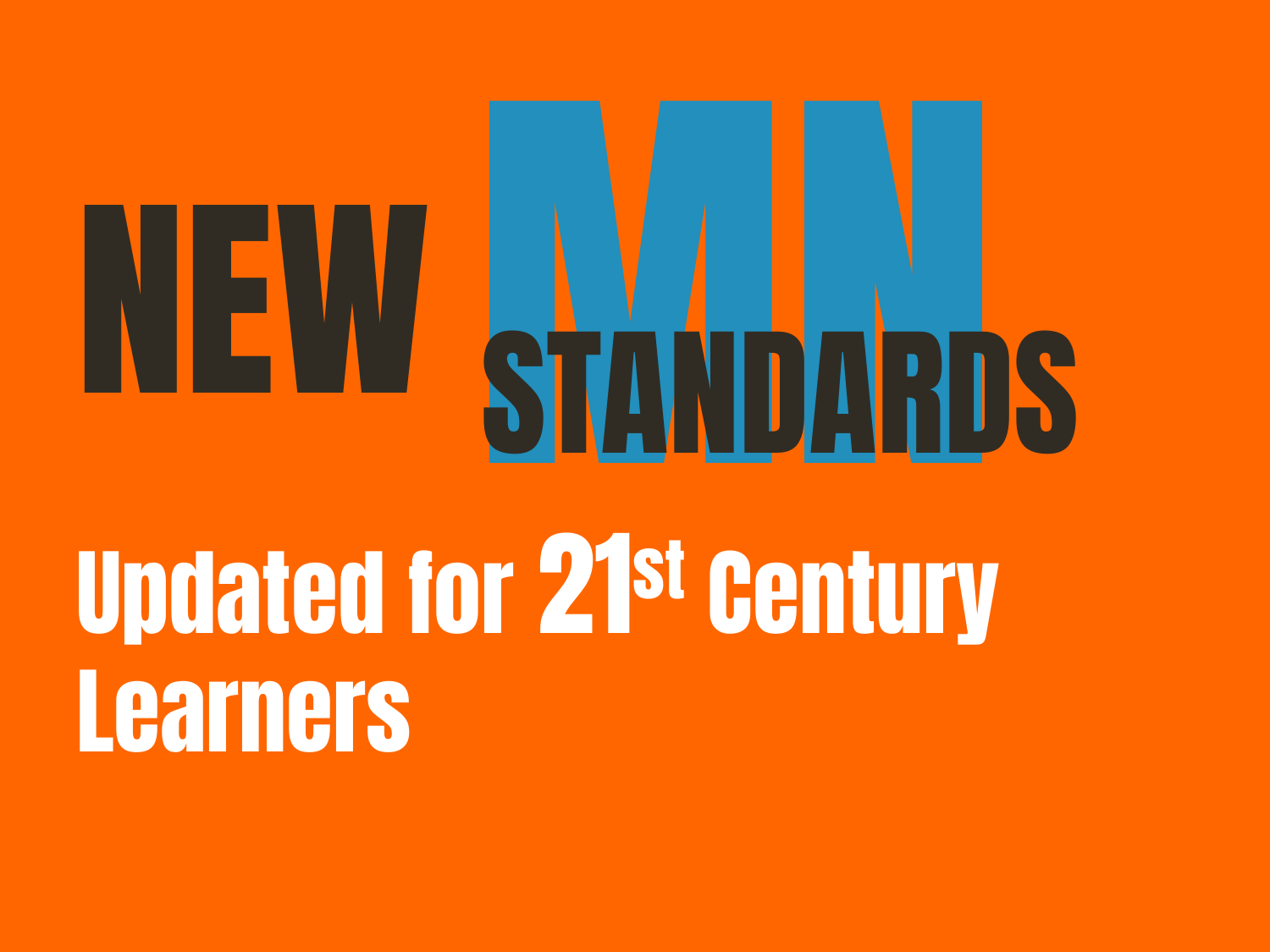

MN
NEW STANDARDS
Updated for 21st Century Learners